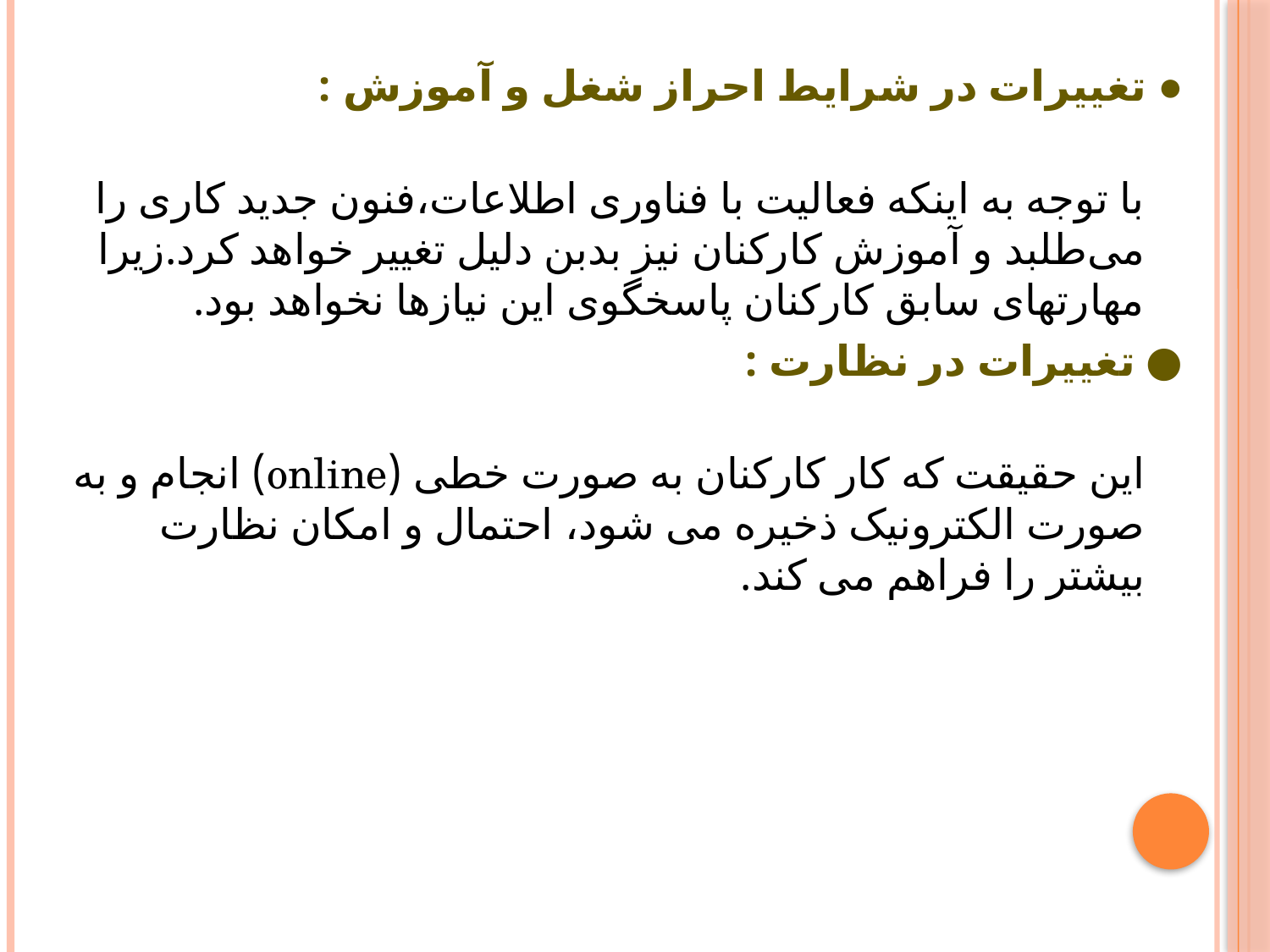

● تغییرات در شرایط احراز شغل و آموزش :
با توجه به اینکه فعالیت با فناوری اطلاعات،فنون جدید کاری را می‌طلبد و آموزش کارکنان نیز بدبن دلیل تغییر خواهد کرد.زیرا مهارتهای سابق کارکنان پاسخگوی این نیازها نخواهد بود.
● تغییرات در نظارت :
این حقیقت که کار کارکنان به صورت خطی (online) انجام و به صورت الکترونیک ذخیره می شود، احتمال و امکان نظارت بیشتر را فراهم می کند.